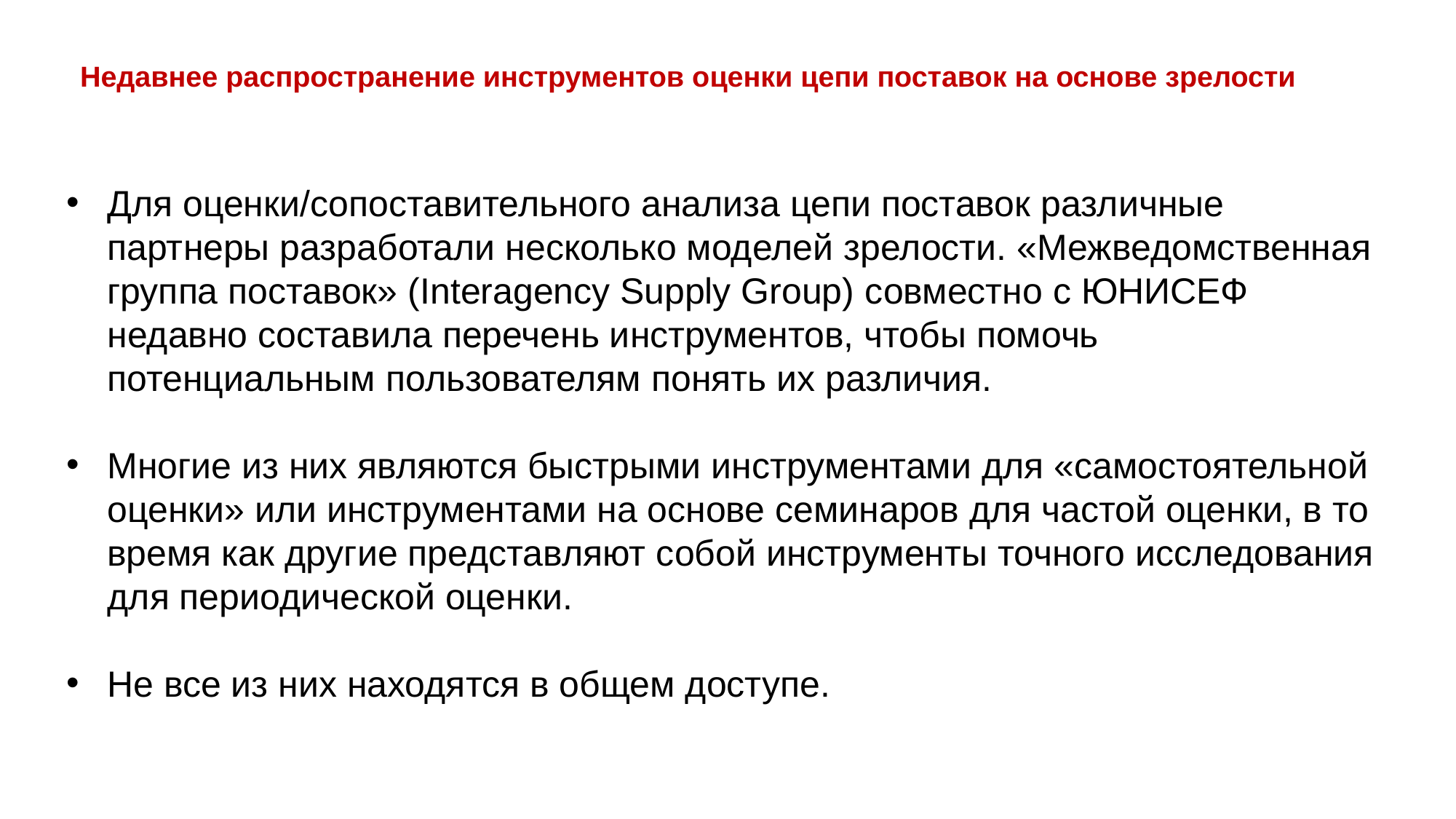

# Недавнее распространение инструментов оценки цепи поставок на основе зрелости
Для оценки/сопоставительного анализа цепи поставок различные партнеры разработали несколько моделей зрелости. «Межведомственная группа поставок» (Interagency Supply Group) совместно с ЮНИСЕФ недавно составила перечень инструментов, чтобы помочь потенциальным пользователям понять их различия.

Многие из них являются быстрыми инструментами для «самостоятельной оценки» или инструментами на основе семинаров для частой оценки, в то время как другие представляют собой инструменты точного исследования для периодической оценки.

Не все из них находятся в общем доступе.